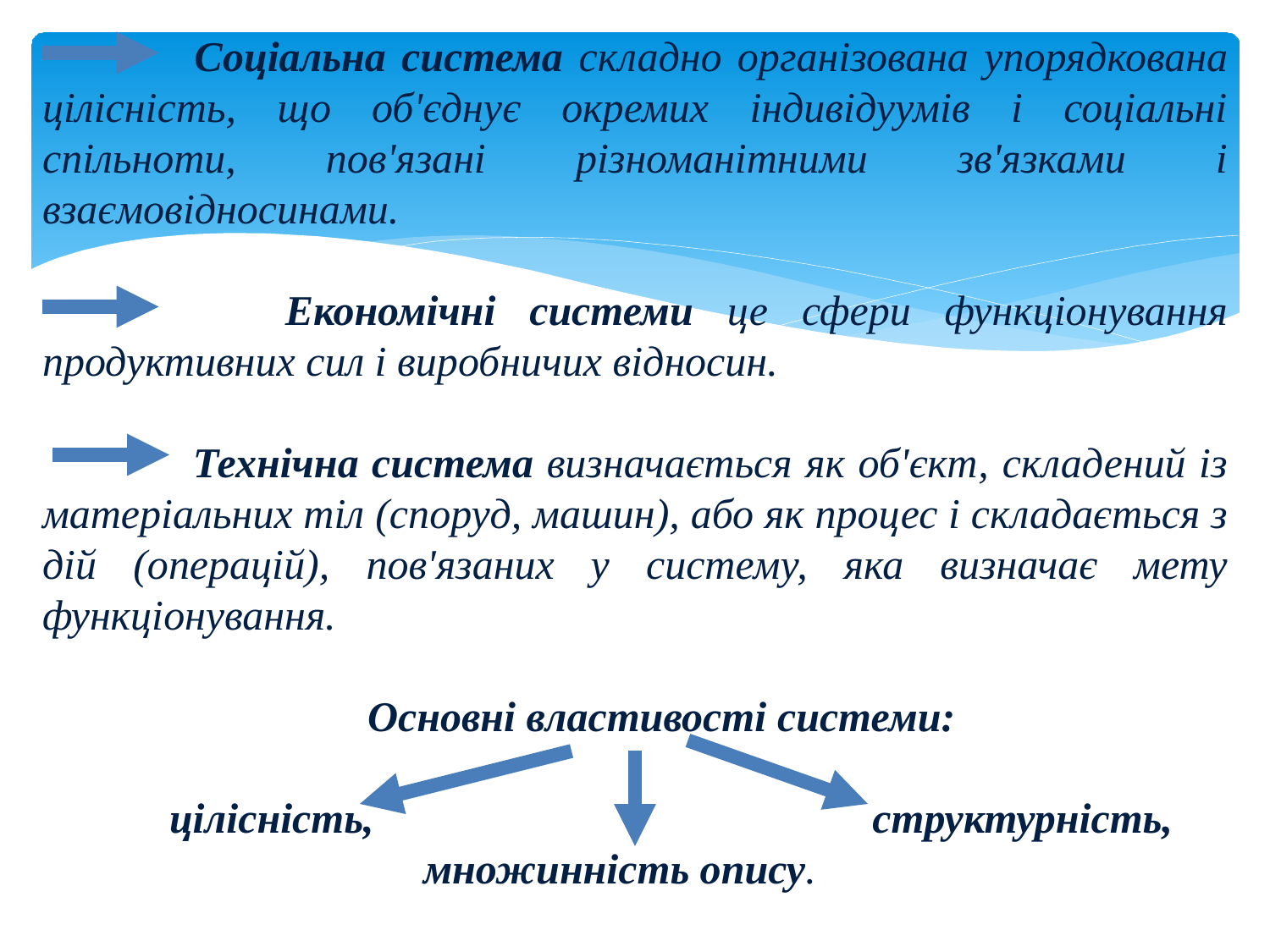

Соціальна система складно організована упорядкована цілісність, що об'єднує окремих індивідуумів і соціальні спільноти, пов'язані різноманітними зв'язками і взаємовідносинами.

     	Економічні системи це сфери функціонування продуктивних сил і виробничих відносин.

    	 Технічна система визначається як об'єкт, складений із матеріальних тіл (споруд, машин), або як процес і складається з дій (операцій), пов'язаних у систему, яка визначає мету функціонування.

     Основні властивості системи:

	цілісність, 	  			   структурність, 				множинність опису.